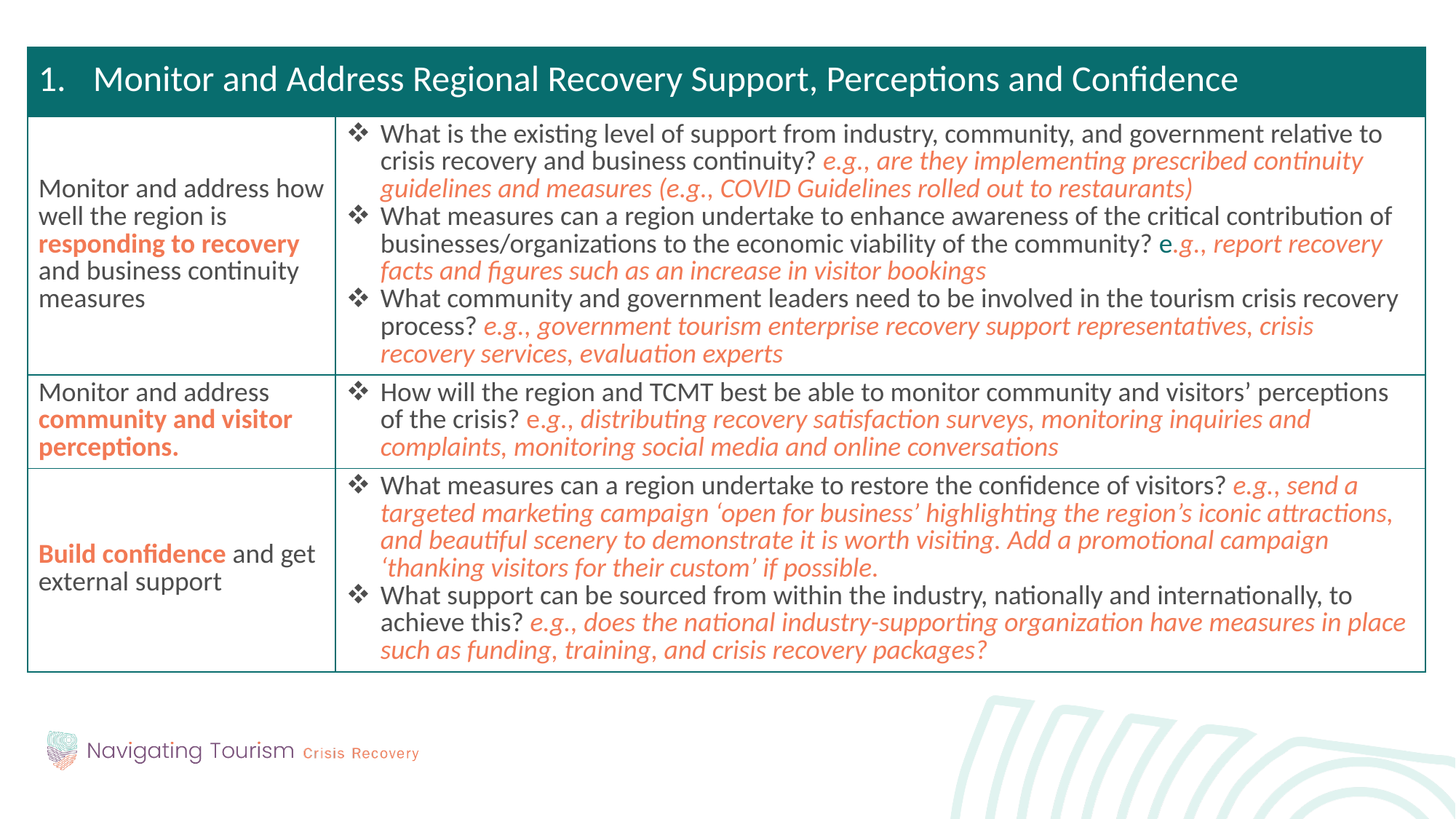

| Monitor and Address Regional Recovery Support, Perceptions and Confidence |  |
| --- | --- |
| Monitor and address how well the region is responding to recovery and business continuity measures | What is the existing level of support from industry, community, and government relative to crisis recovery and business continuity? e.g., are they implementing prescribed continuity guidelines and measures (e.g., COVID Guidelines rolled out to restaurants) What measures can a region undertake to enhance awareness of the critical contribution of businesses/organizations to the economic viability of the community? e.g., report recovery facts and figures such as an increase in visitor bookings What community and government leaders need to be involved in the tourism crisis recovery process? e.g., government tourism enterprise recovery support representatives, crisis recovery services, evaluation experts |
| Monitor and address community and visitor perceptions. | How will the region and TCMT best be able to monitor community and visitors’ perceptions of the crisis? e.g., distributing recovery satisfaction surveys, monitoring inquiries and complaints, monitoring social media and online conversations |
| Build confidence and get external support | What measures can a region undertake to restore the confidence of visitors? e.g., send a targeted marketing campaign ‘open for business’ highlighting the region’s iconic attractions, and beautiful scenery to demonstrate it is worth visiting. Add a promotional campaign ‘thanking visitors for their custom’ if possible. What support can be sourced from within the industry, nationally and internationally, to achieve this? e.g., does the national industry-supporting organization have measures in place such as funding, training, and crisis recovery packages? |